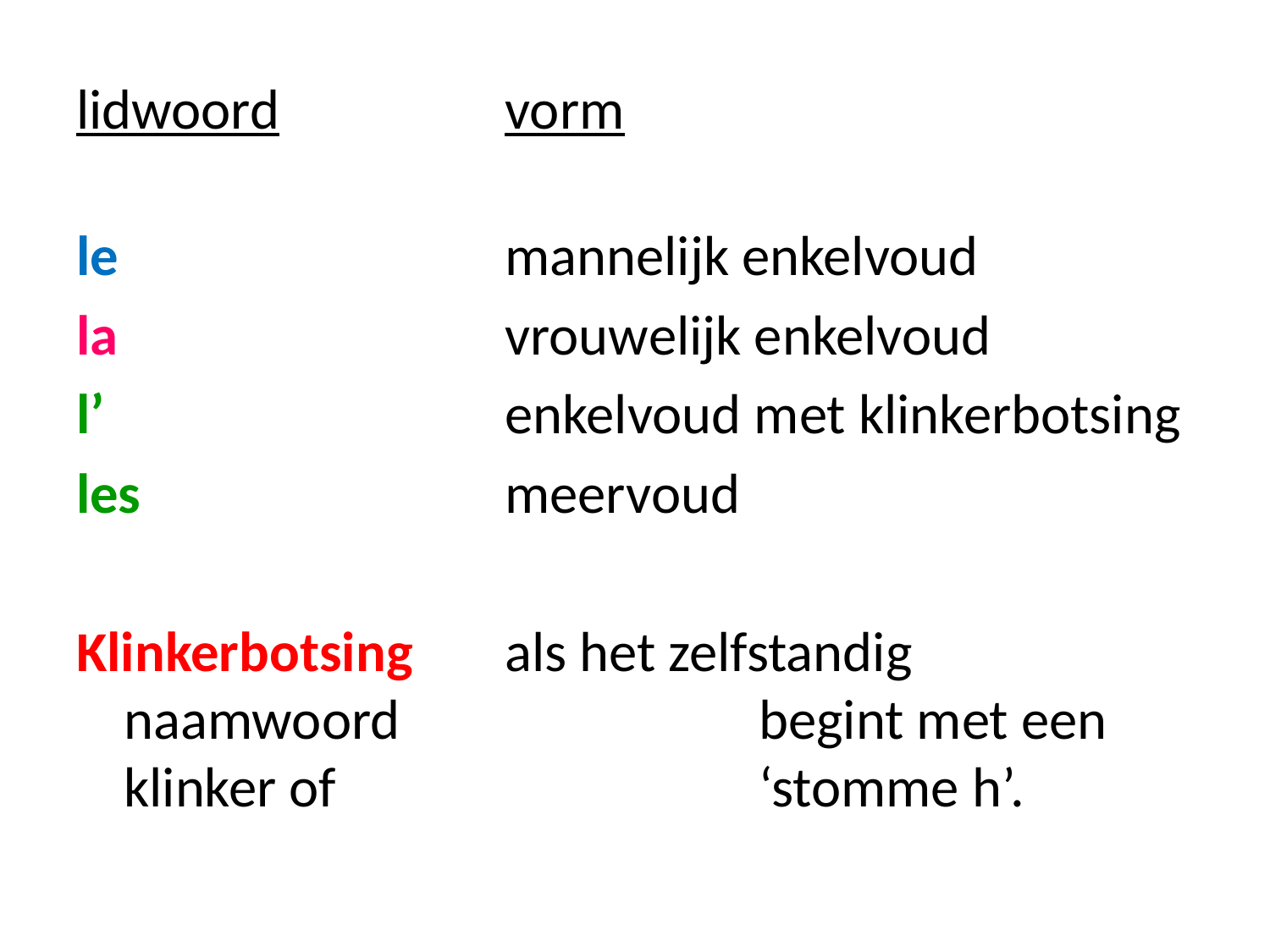

lidwoord		vorm
le				mannelijk enkelvoud
la				vrouwelijk enkelvoud
l’				enkelvoud met klinkerbotsing
les			meervoud

Klinkerbotsing	als het zelfstandig naamwoord 			begint met een klinker of 				‘stomme h’.